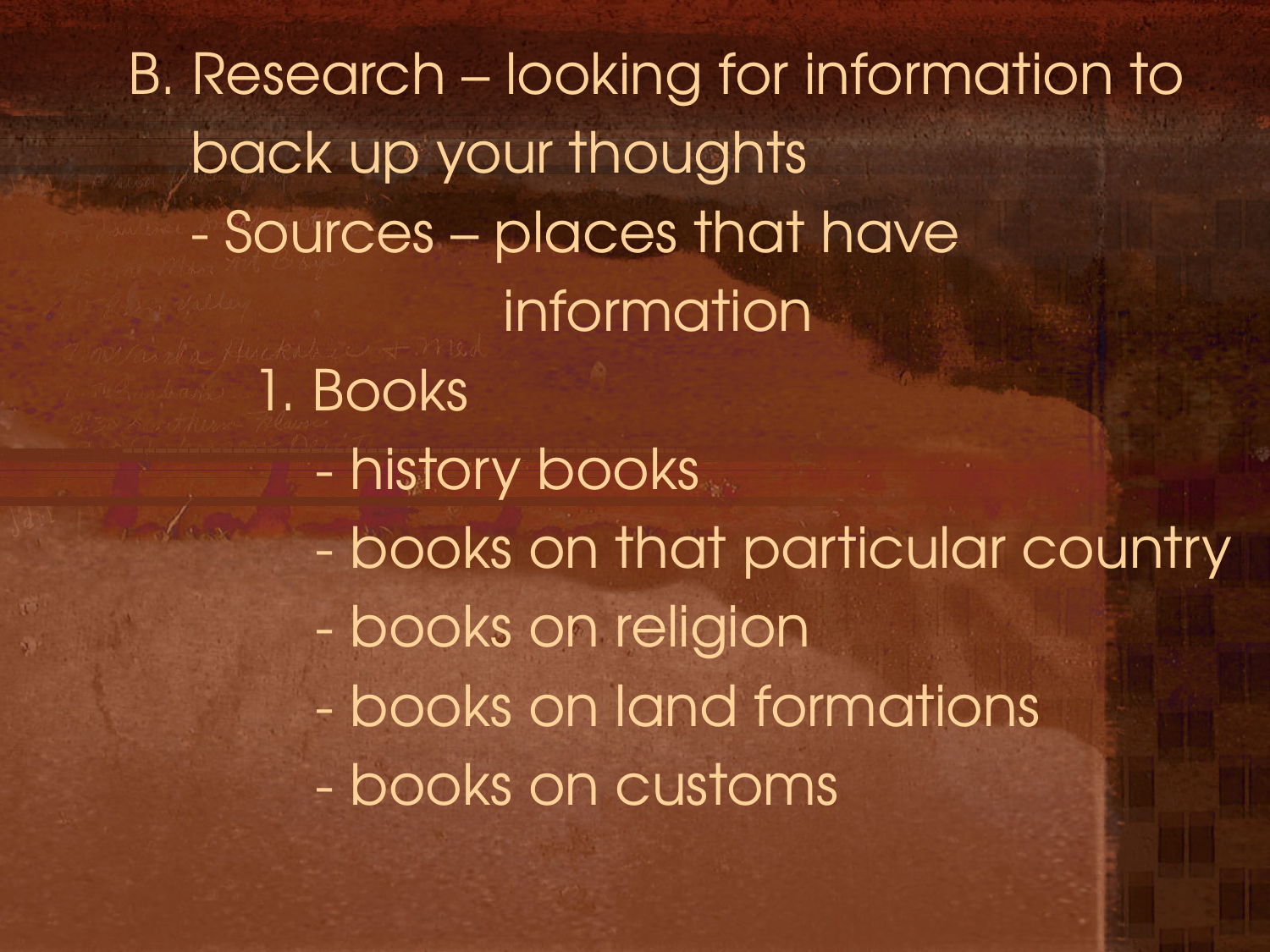

#
      B. Research – looking for information to
          back up your thoughts
          - Sources – places that have
                              information
              1. Books
                  - history books
                  - books on that particular country
                  - books on religion
                  - books on land formations
                  - books on customs